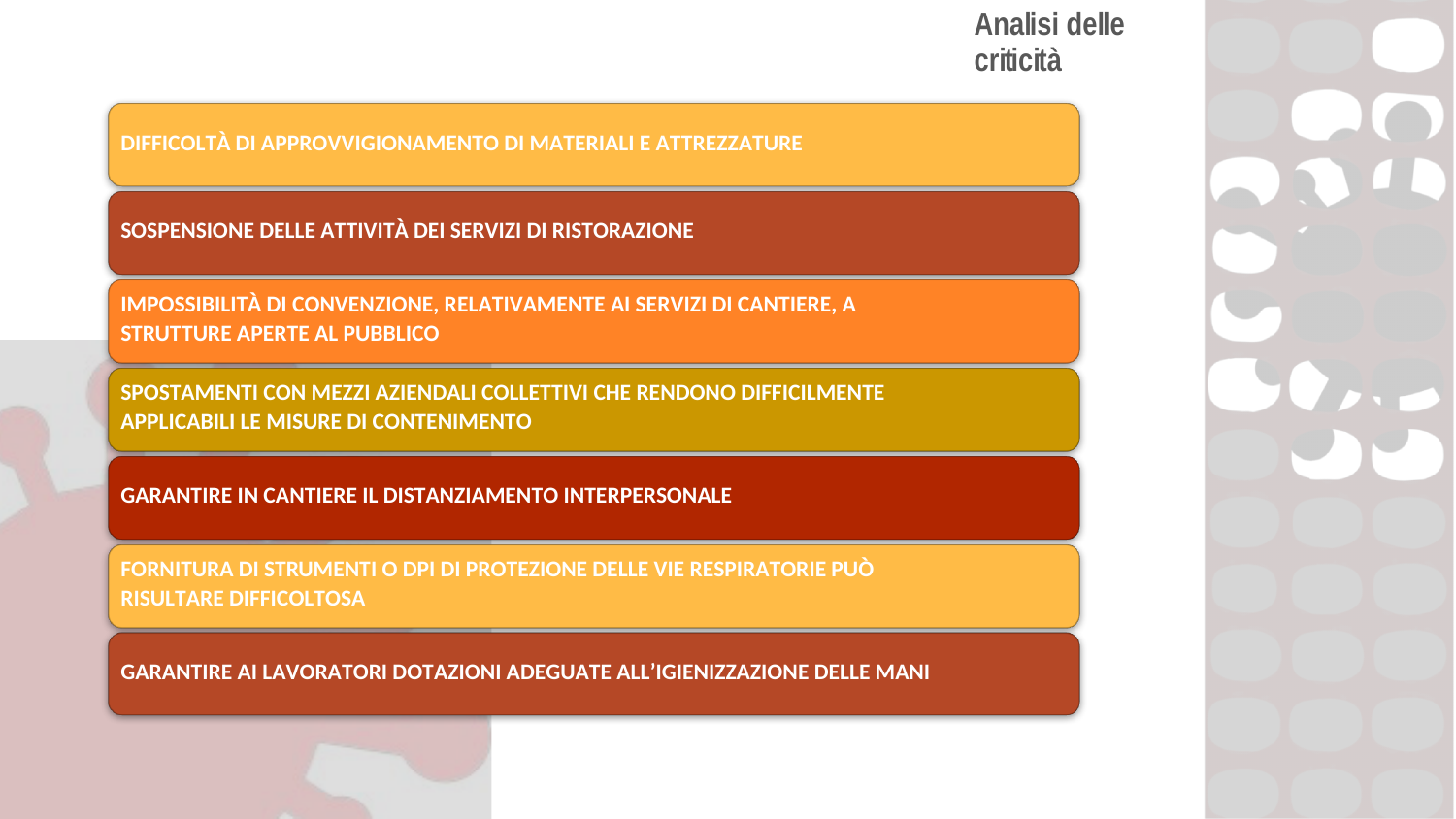

Analisi delle criticità

DIFFICOLTÀ DI APPROVVIGIONAMENTO DI MATERIALI E ATTREZZATURE

SOSPENSIONE DELLE ATTIVITÀ DEI SERVIZI DI RISTORAZIONE

IMPOSSIBILITÀ DI CONVENZIONE, RELATIVAMENTE AI SERVIZI DI CANTIERE, A
STRUTTURE APERTE AL PUBBLICO

SPOSTAMENTI CON MEZZI AZIENDALI COLLETTIVI CHE RENDONO DIFFICILMENTE
APPLICABILI LE MISURE DI CONTENIMENTO

GARANTIRE IN CANTIERE IL DISTANZIAMENTO INTERPERSONALE

FORNITURA DI STRUMENTI O DPI DI PROTEZIONE DELLE VIE RESPIRATORIE PUÒ
RISULTARE DIFFICOLTOSA

GARANTIRE AI LAVORATORI DOTAZIONI ADEGUATE ALL’IGIENIZZAZIONE DELLE MANI